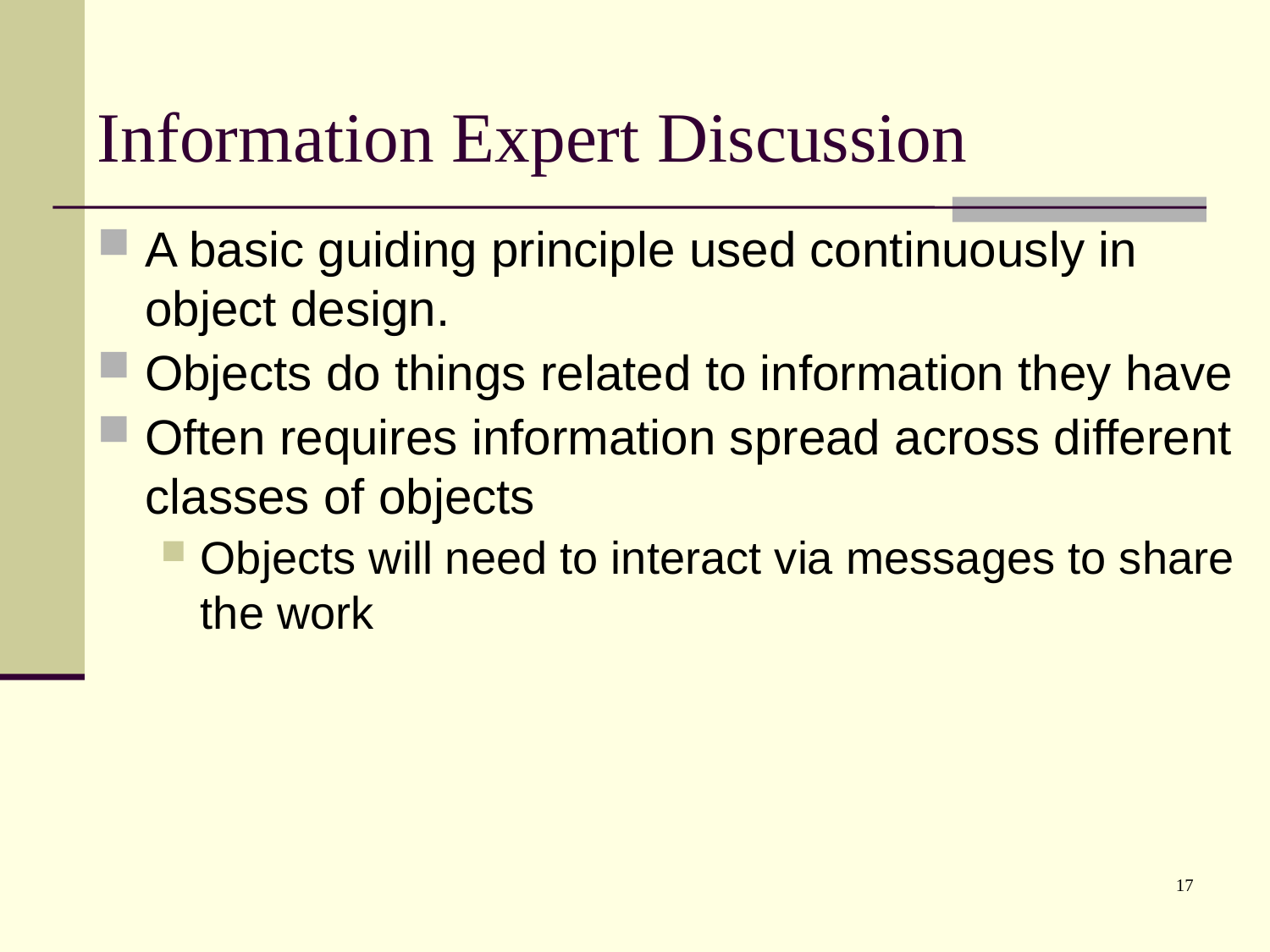

# Information Expert Discussion
A basic guiding principle used continuously in object design.
Objects do things related to information they have
Often requires information spread across different classes of objects
Objects will need to interact via messages to share the work
17